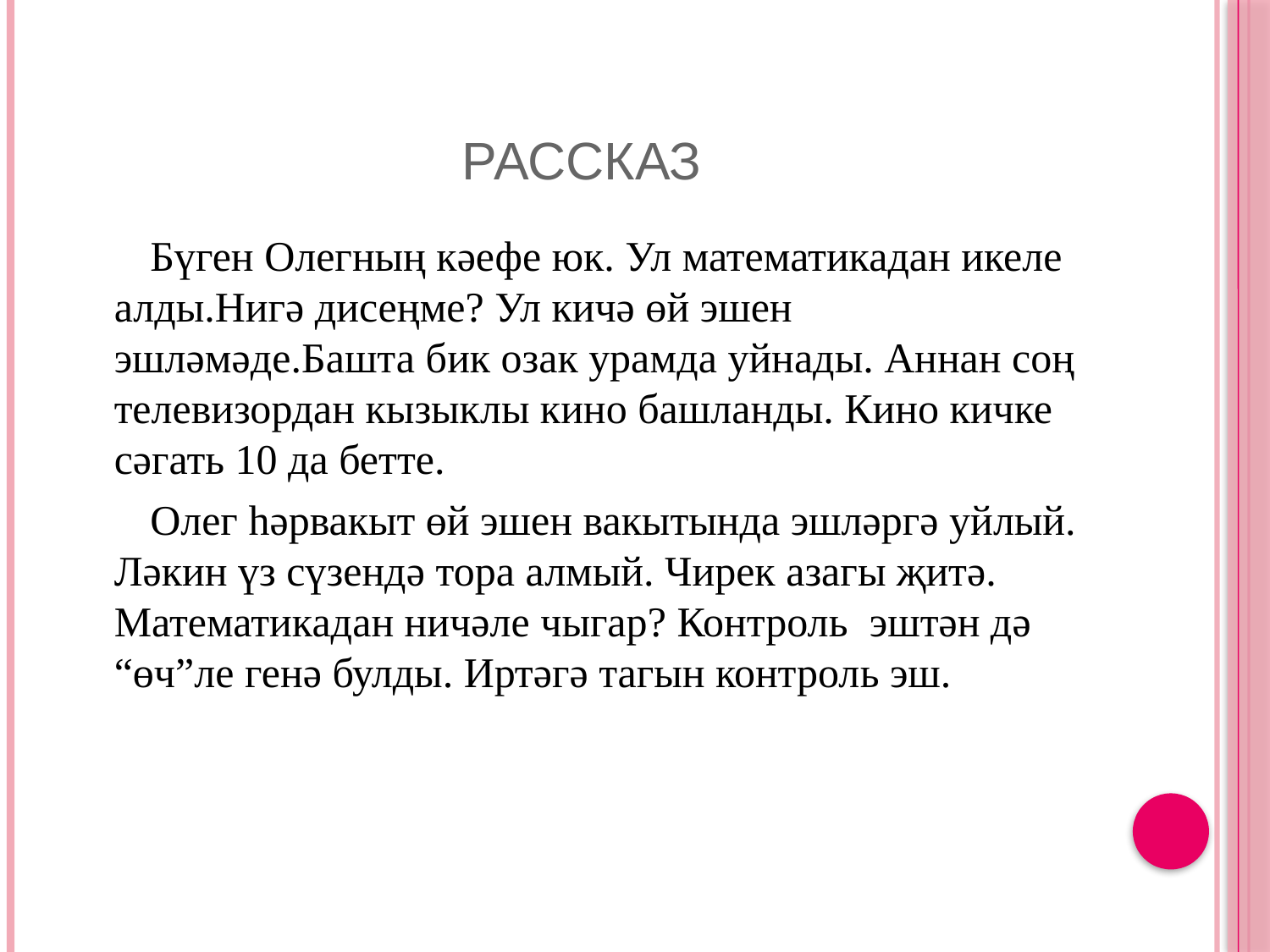

# Рассказ
       Бүген Олегның кәефе юк. Ул математикадан икеле алды.Нигә дисеңме? Ул кичә өй эшен эшләмәде.Башта бик озак урамда уйнады. Аннан соң телевизордан кызыклы кино башланды. Кино кичке сәгать 10 да бетте.
       Олег һәрвакыт өй эшен вакытында эшләргә уйлый. Ләкин үз сүзендә тора алмый. Чирек азагы җитә. Математикадан ничәле чыгар? Контроль  эштән дә “өч”ле генә булды. Иртәгә тагын контроль эш.